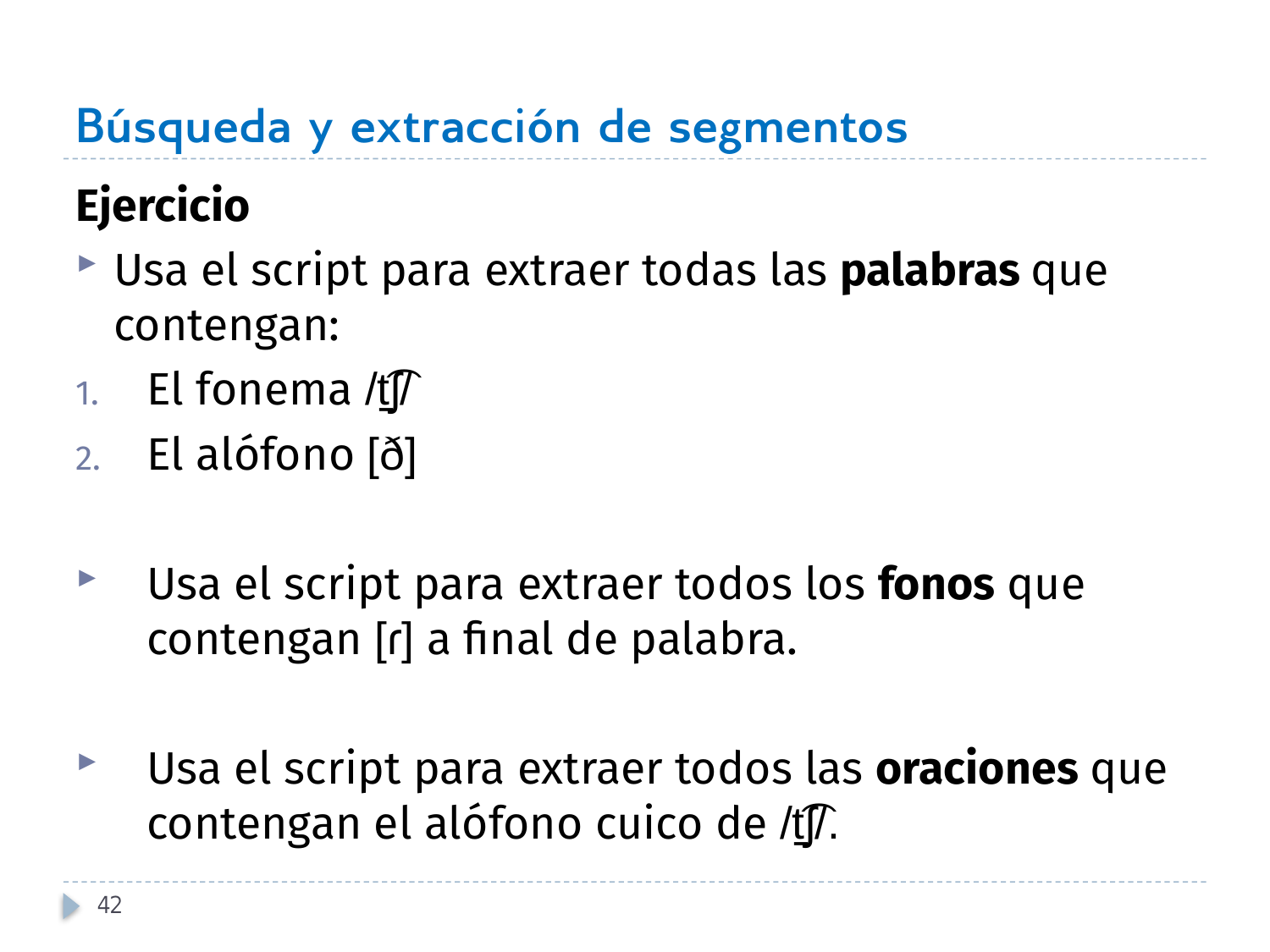

# Búsqueda y extracción de segmentos
Ejercicio
Usa el script para extraer todas las palabras que contengan:
El fonema /t̠͡ʃ/
El alófono [ð]

Usa el script para extraer todos los fonos que contengan [ɾ] a final de palabra.

Usa el script para extraer todos las oraciones que contengan el alófono cuico de /t̠͡ʃ/.

42